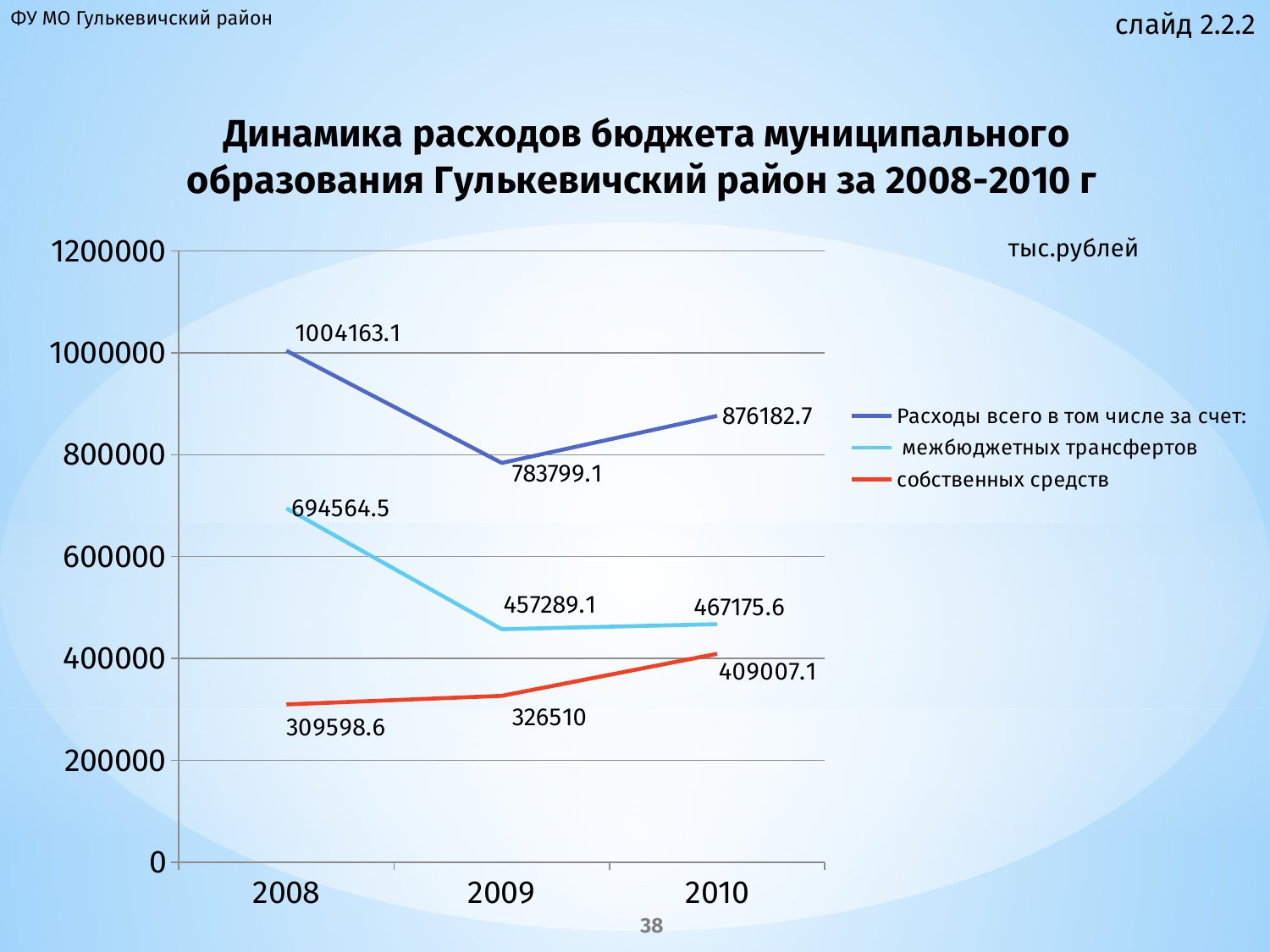

слайд 2.2.2
ФУ МО Гулькевичский район

### Chart: Динамика расходов бюджета муниципального образования Гулькевичский район за 2008-2010 г

| Category | Расходы всего в том числе за счет: |  межбюджетных трансфертов  | собственных средств |
|---|---|---|---|
| 2008 | 1004163.1 | 694564.5 | 309598.6 |
| 2009 | 783799.1 | 457289.1 | 326510.0 |
| 2010 | 876182.7 | 467175.6 | 409007.1 |
тыс.рублей
38